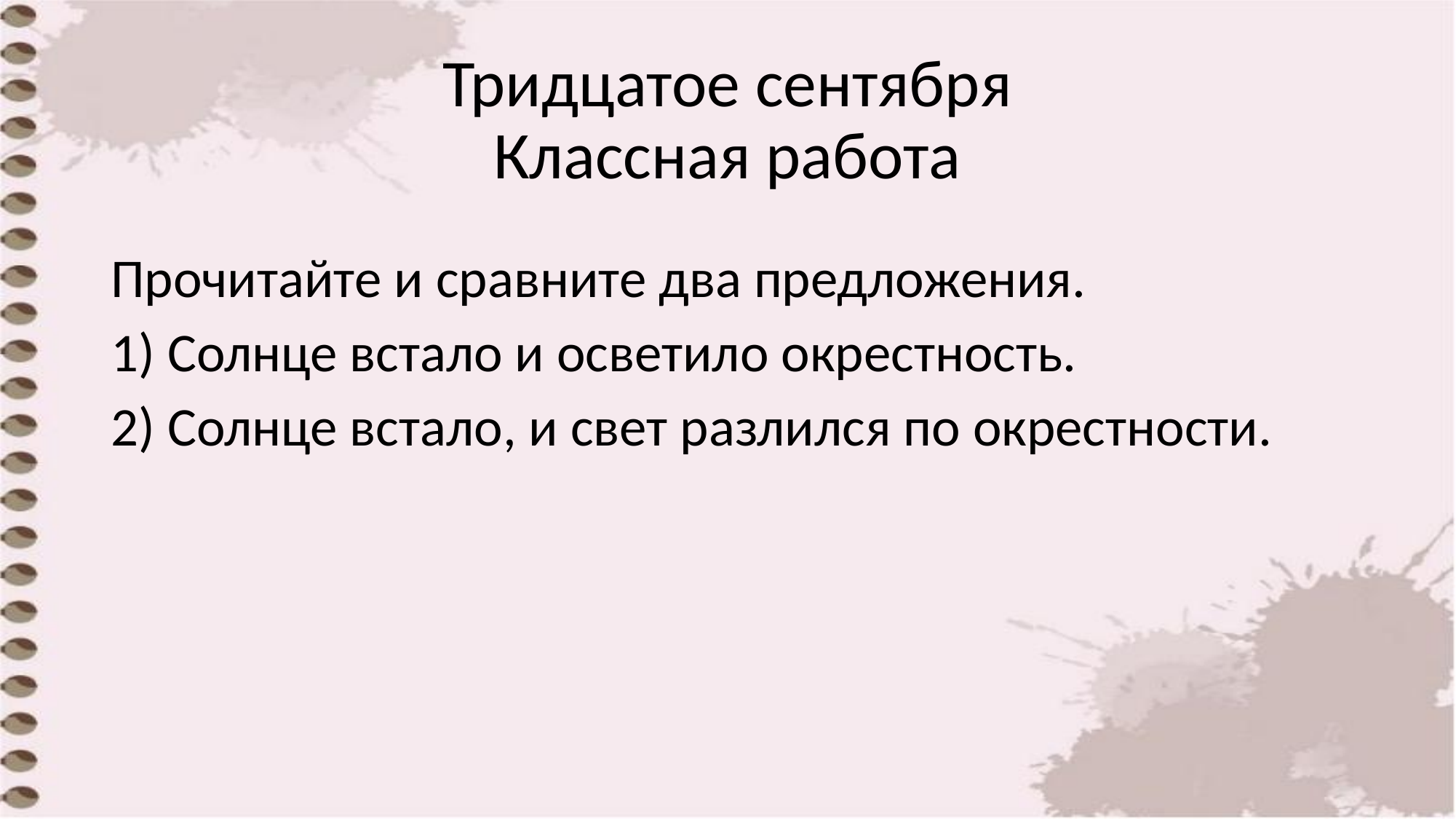

# Тридцатое сентября Классная работа
Прочитайте и сравните два предложения.
1) Солнце встало и осветило окрестность.
2) Солнце встало, и свет разлился по окрестности.